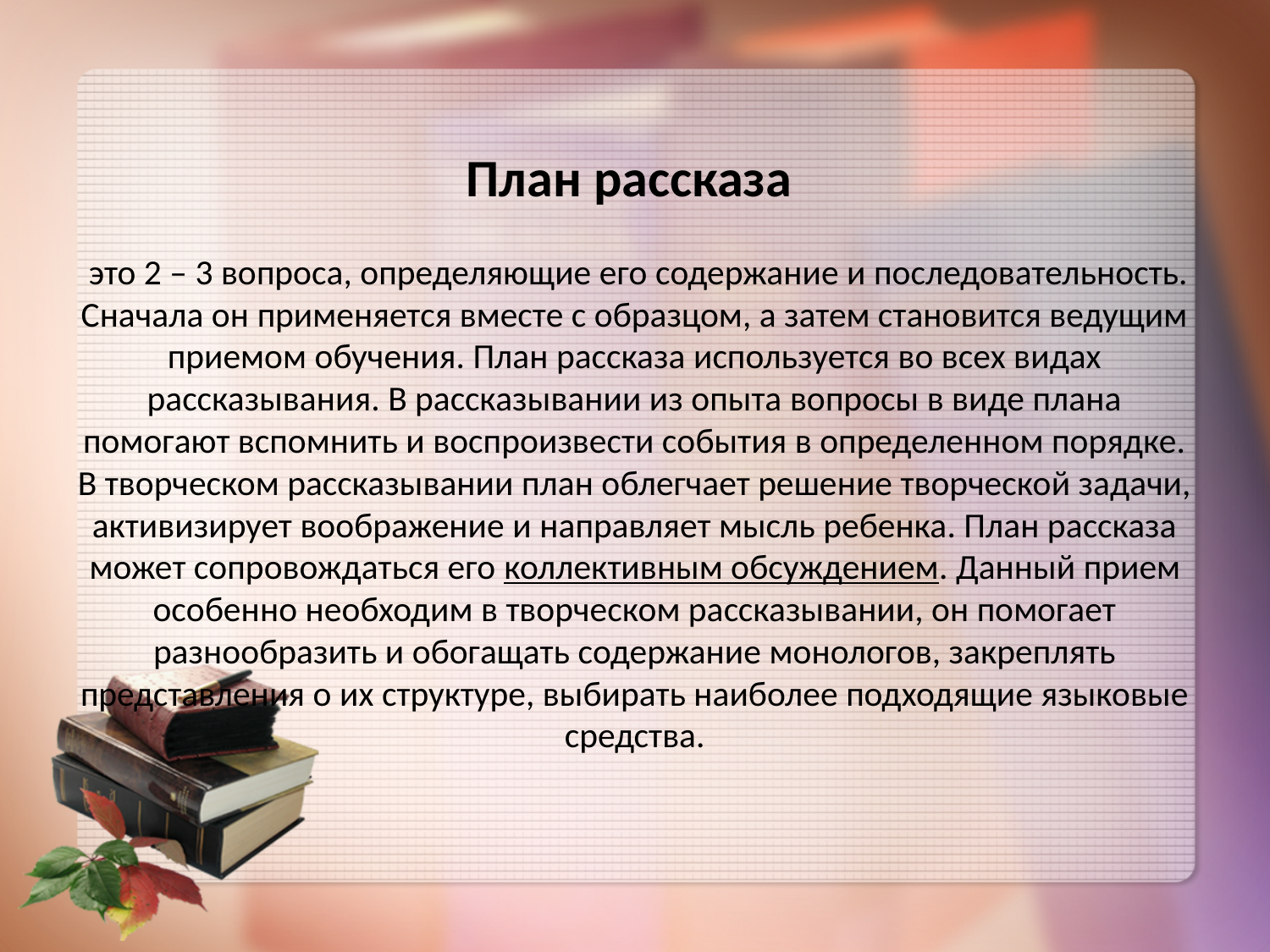

# План рассказа  это 2 – 3 вопроса, определяющие его содержание и последовательность. Сначала он применяется вместе с образцом, а затем становится ведущим приемом обучения. План рассказа используется во всех видах рассказывания. В рассказывании из опыта вопросы в виде плана помогают вспомнить и воспроизвести события в определенном порядке. В творческом рассказывании план облегчает решение творческой задачи, активизирует воображение и направляет мысль ребенка. План рассказа может сопровождаться его коллективным обсуждением. Данный прием особенно необходим в творческом рассказывании, он помогает разнообразить и обогащать содержание монологов, закреплять представления о их структуре, выбирать наиболее подходящие языковые средства.